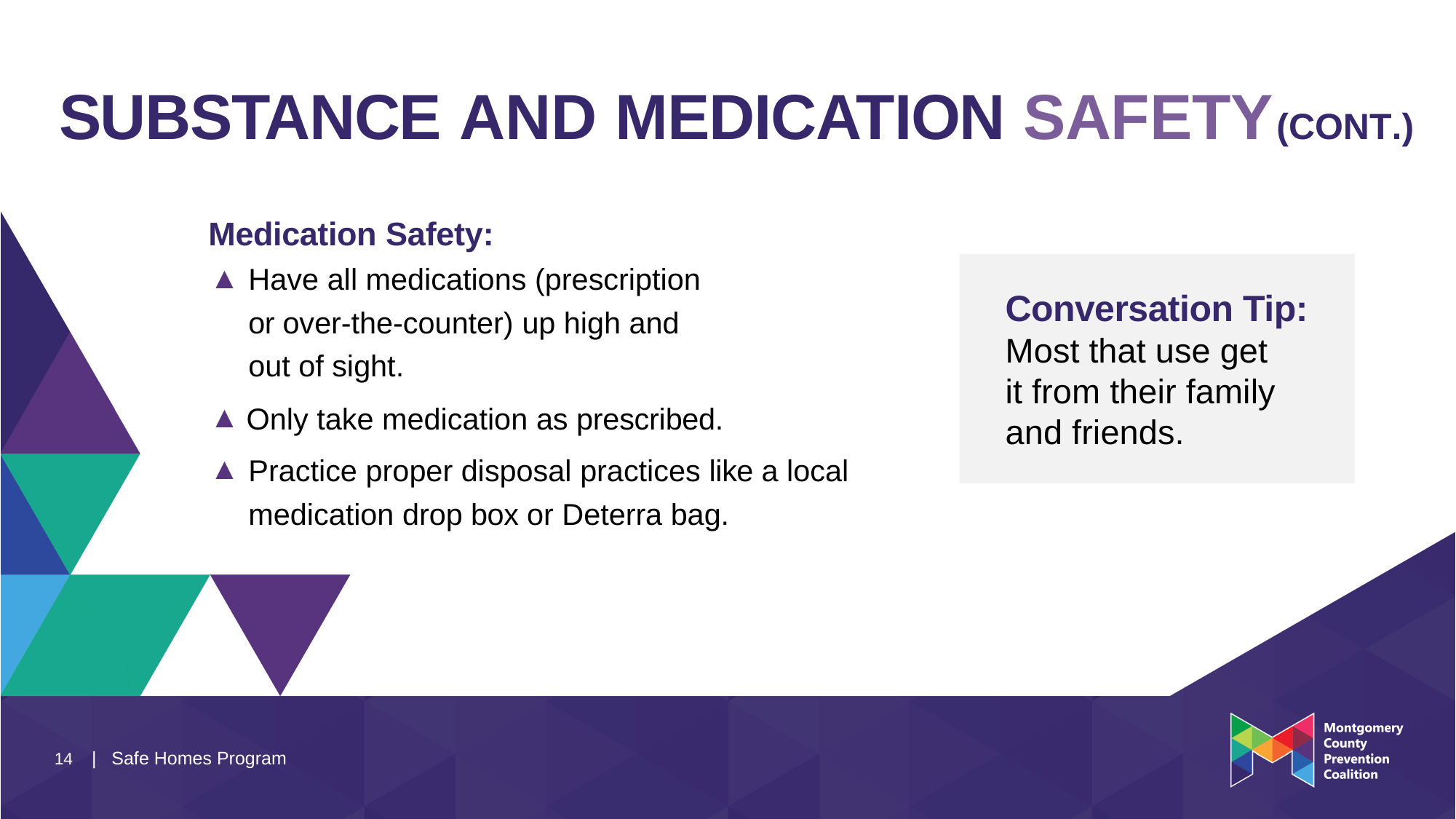

# SUBSTANCE AND MEDICATION SAFETY(CONT.)
Medication Safety:
Have all medications (prescription
or over-the-counter) up high and
out of sight.
Only take medication as prescribed.
Practice proper disposal practices like a local medication drop box or Deterra bag.

Conversation Tip: Most that use get
it from their family and friends.